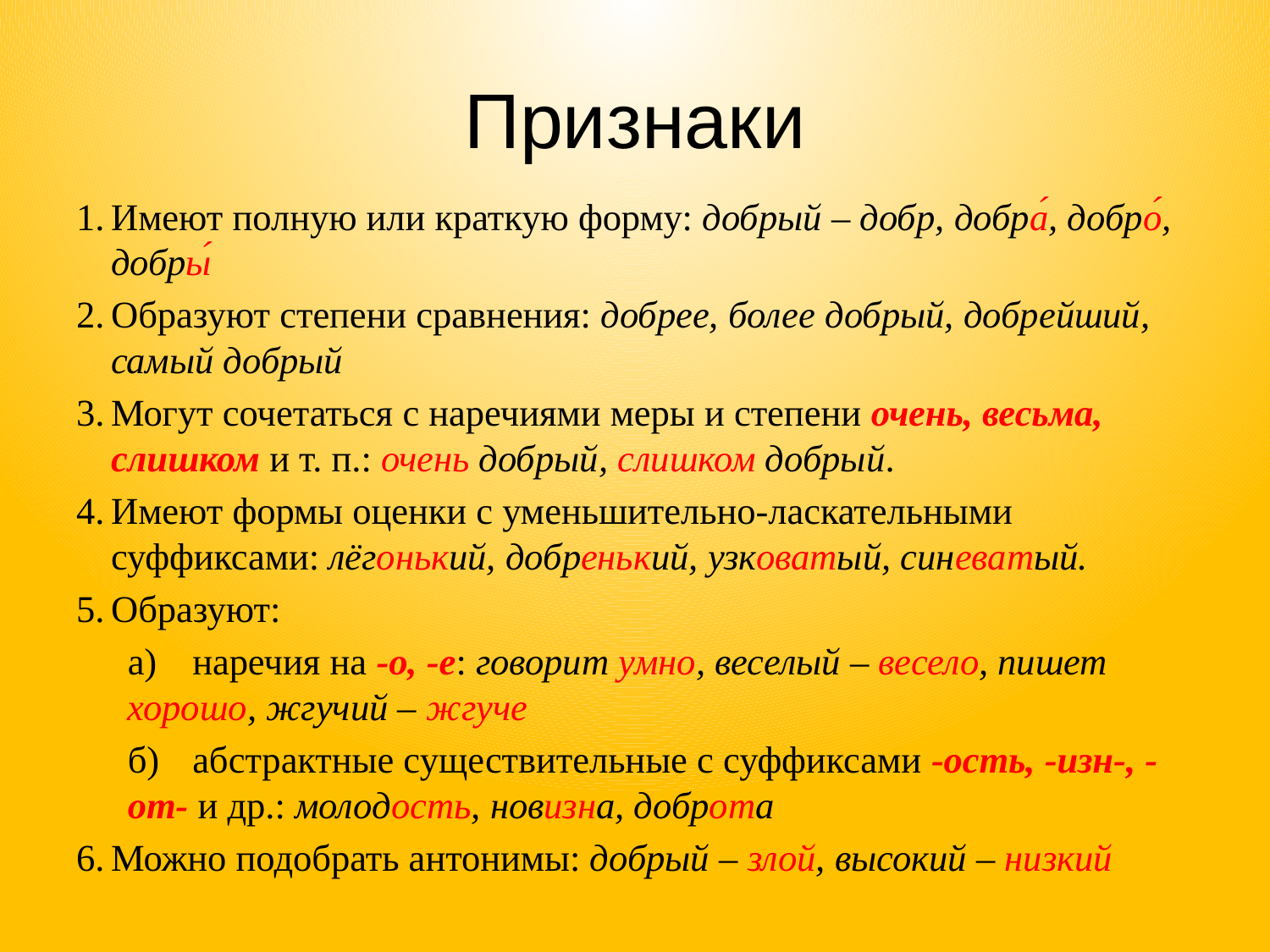

# Признаки
Имеют полную или краткую форму: добрый – добр, добра́, добро́, добры́
Образуют степени сравнения: добрее, более добрый, добрейший, самый добрый
Могут сочетаться с наречиями меры и степени очень, весьма, слишком и т. п.: очень добрый, слишком добрый.
Имеют формы оценки с уменьшительно-ласкательными суффиксами: лёгонький, добренький, узковатый, синеватый.
Образуют:
а)	наречия на -о, -е: говорит умно, веселый – весело, пишет хорошо, жгучий – жгуче
б)	абстрактные существительные с суффиксами -ость, -изн-, -от- и др.: молодость, новизна, доброта
Можно подобрать антонимы: добрый – злой, высокий – низкий